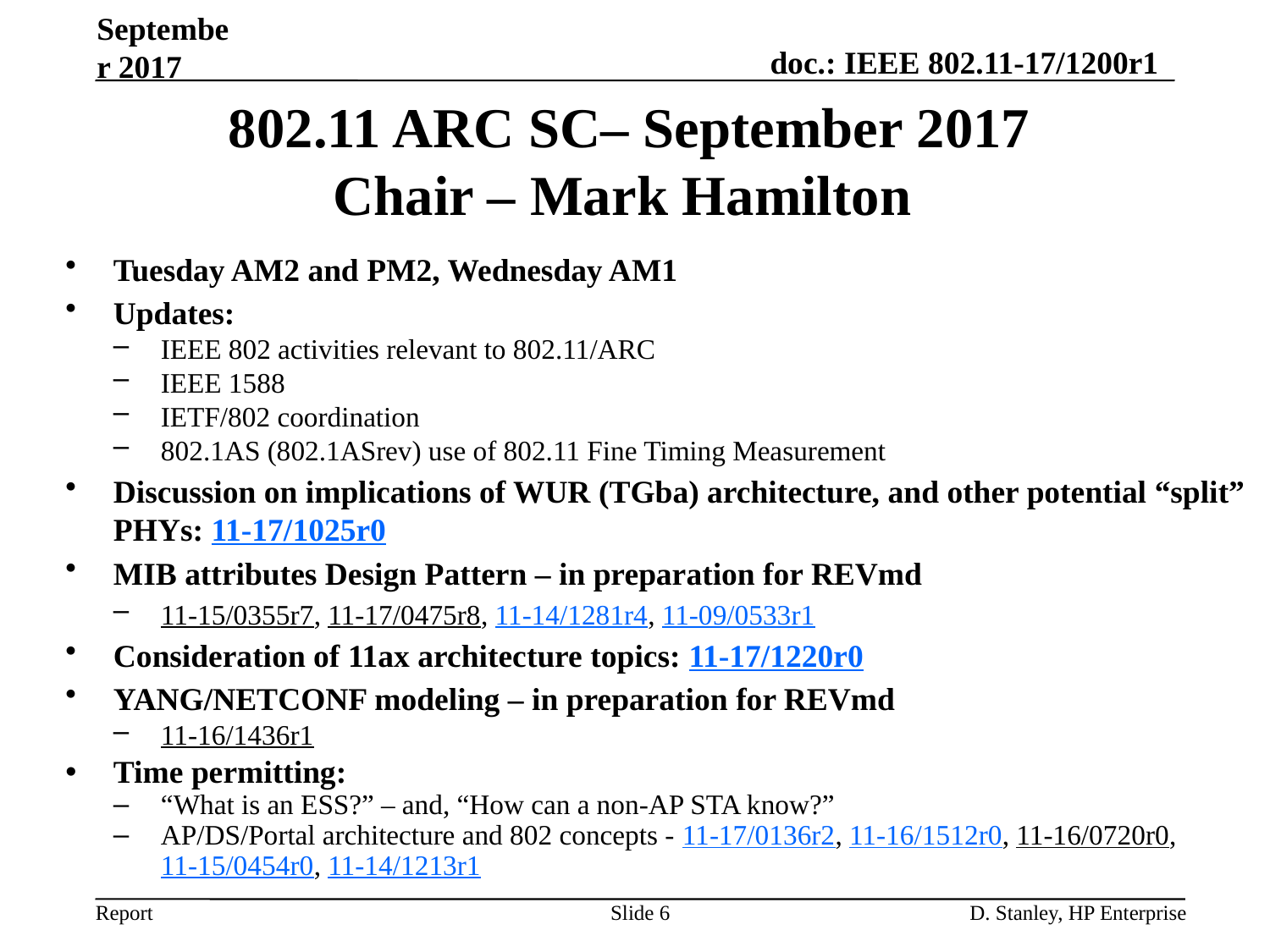

September 2017
# 802.11 ARC SC– September 2017 Chair – Mark Hamilton
Tuesday AM2 and PM2, Wednesday AM1
Updates:
IEEE 802 activities relevant to 802.11/ARC
IEEE 1588
IETF/802 coordination
802.1AS (802.1ASrev) use of 802.11 Fine Timing Measurement
Discussion on implications of WUR (TGba) architecture, and other potential “split” PHYs: 11-17/1025r0
MIB attributes Design Pattern – in preparation for REVmd
11-15/0355r7, 11-17/0475r8, 11-14/1281r4, 11-09/0533r1
Consideration of 11ax architecture topics: 11-17/1220r0
YANG/NETCONF modeling – in preparation for REVmd
11-16/1436r1
Time permitting:
“What is an ESS?” – and, “How can a non-AP STA know?”
AP/DS/Portal architecture and 802 concepts - 11-17/0136r2, 11-16/1512r0, 11-16/0720r0, 11-15/0454r0, 11-14/1213r1
Slide 6
D. Stanley, HP Enterprise